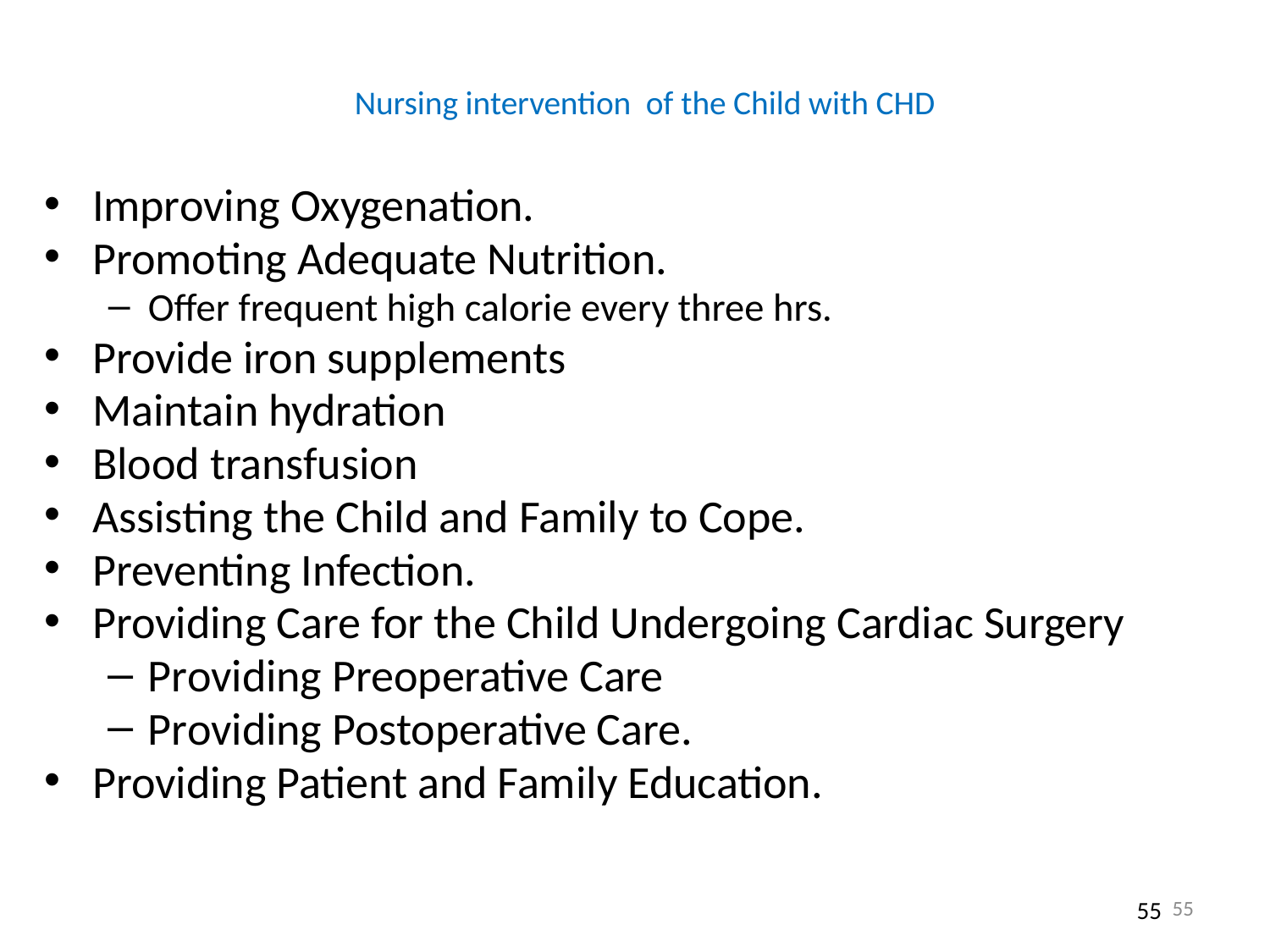

Nursing intervention  of the Child with CHD
Improving Oxygenation.
Promoting Adequate Nutrition.
Offer frequent high calorie every three hrs.
Provide iron supplements
Maintain hydration
Blood transfusion
Assisting the Child and Family to Cope.
Preventing Infection.
Providing Care for the Child Undergoing Cardiac Surgery
Providing Preoperative Care
Providing Postoperative Care.
Providing Patient and Family Education.
55
55